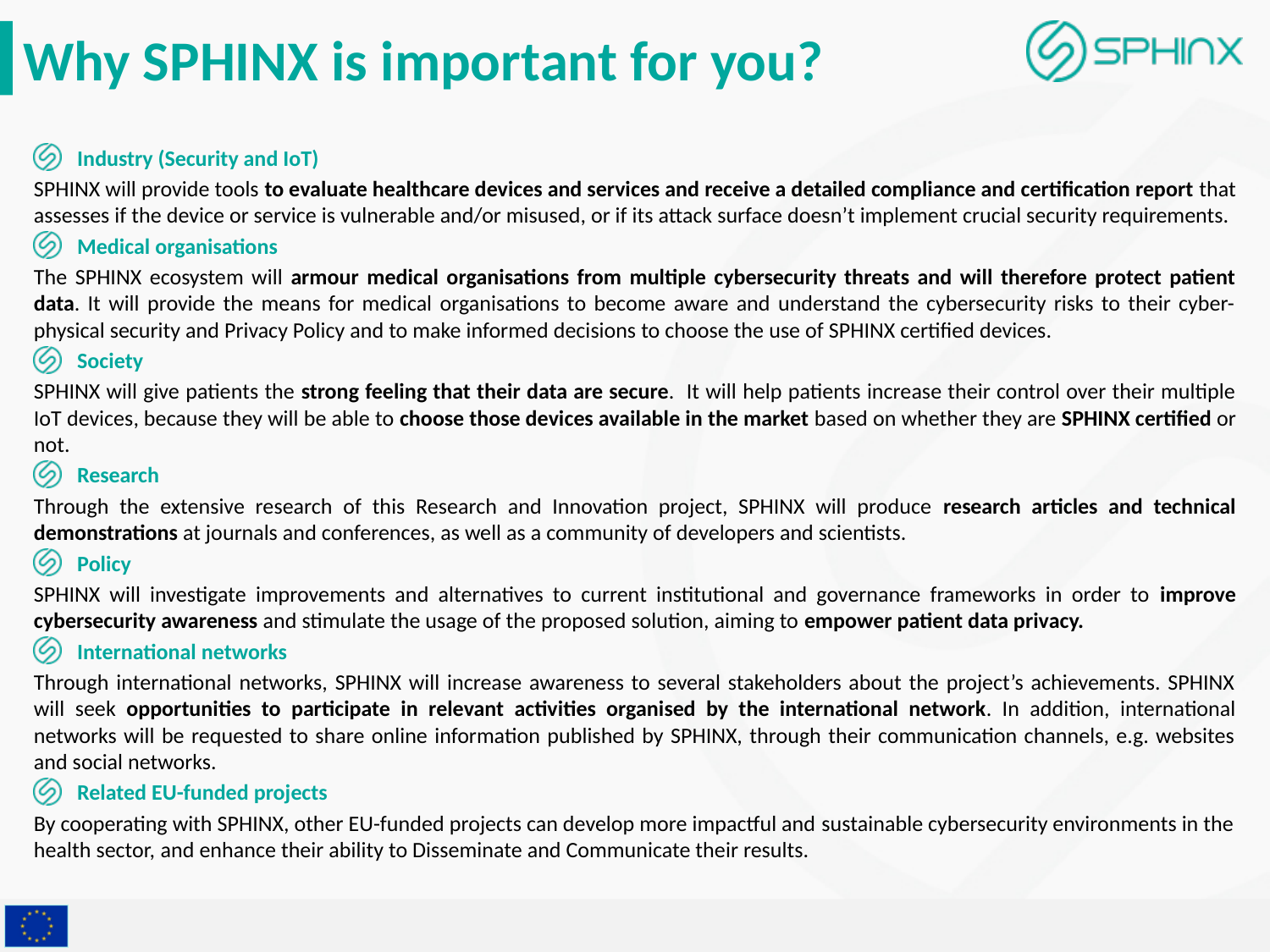

# Why SPHINX is important for you?
Industry (Security and IoT)
SPHINX will provide tools to evaluate healthcare devices and services and receive a detailed compliance and certification report that assesses if the device or service is vulnerable and/or misused, or if its attack surface doesn’t implement crucial security requirements.
Medical organisations
The SPHINX ecosystem will armour medical organisations from multiple cybersecurity threats and will therefore protect patient data. It will provide the means for medical organisations to become aware and understand the cybersecurity risks to their cyber-physical security and Privacy Policy and to make informed decisions to choose the use of SPHINX certified devices.
Society
SPHINX will give patients the strong feeling that their data are secure.  It will help patients increase their control over their multiple IoT devices, because they will be able to choose those devices available in the market based on whether they are SPHINX certified or not.
Research
Through the extensive research of this Research and Innovation project, SPHINX will produce research articles and technical demonstrations at journals and conferences, as well as a community of developers and scientists.
Policy
SPHINX will investigate improvements and alternatives to current institutional and governance frameworks in order to improve cybersecurity awareness and stimulate the usage of the proposed solution, aiming to empower patient data privacy.
International networks
Through international networks, SPHINX will increase awareness to several stakeholders about the project’s achievements. SPHINX will seek opportunities to participate in relevant activities organised by the international network. In addition, international networks will be requested to share online information published by SPHINX, through their communication channels, e.g. websites and social networks.
Related EU-funded projects
By cooperating with SPHINX, other EU-funded projects can develop more impactful and sustainable cybersecurity environments in the health sector, and enhance their ability to Disseminate and Communicate their results.